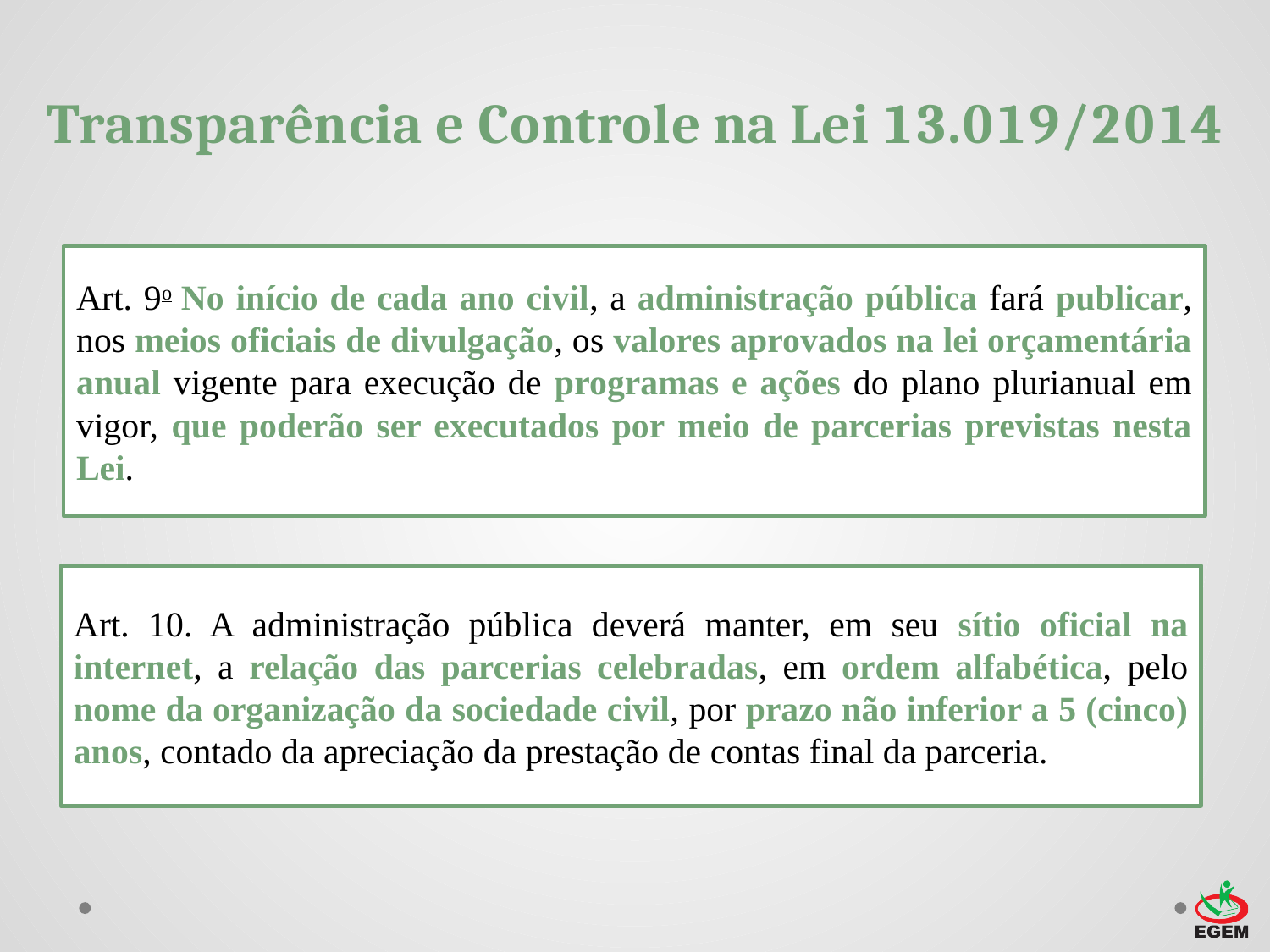

# Transparência e Controle na Lei 13.019/2014
Art. 9o No início de cada ano civil, a administração pública fará publicar, nos meios oficiais de divulgação, os valores aprovados na lei orçamentária anual vigente para execução de programas e ações do plano plurianual em vigor, que poderão ser executados por meio de parcerias previstas nesta Lei.
Art. 10. A administração pública deverá manter, em seu sítio oficial na internet, a relação das parcerias celebradas, em ordem alfabética, pelo nome da organização da sociedade civil, por prazo não inferior a 5 (cinco) anos, contado da apreciação da prestação de contas final da parceria.